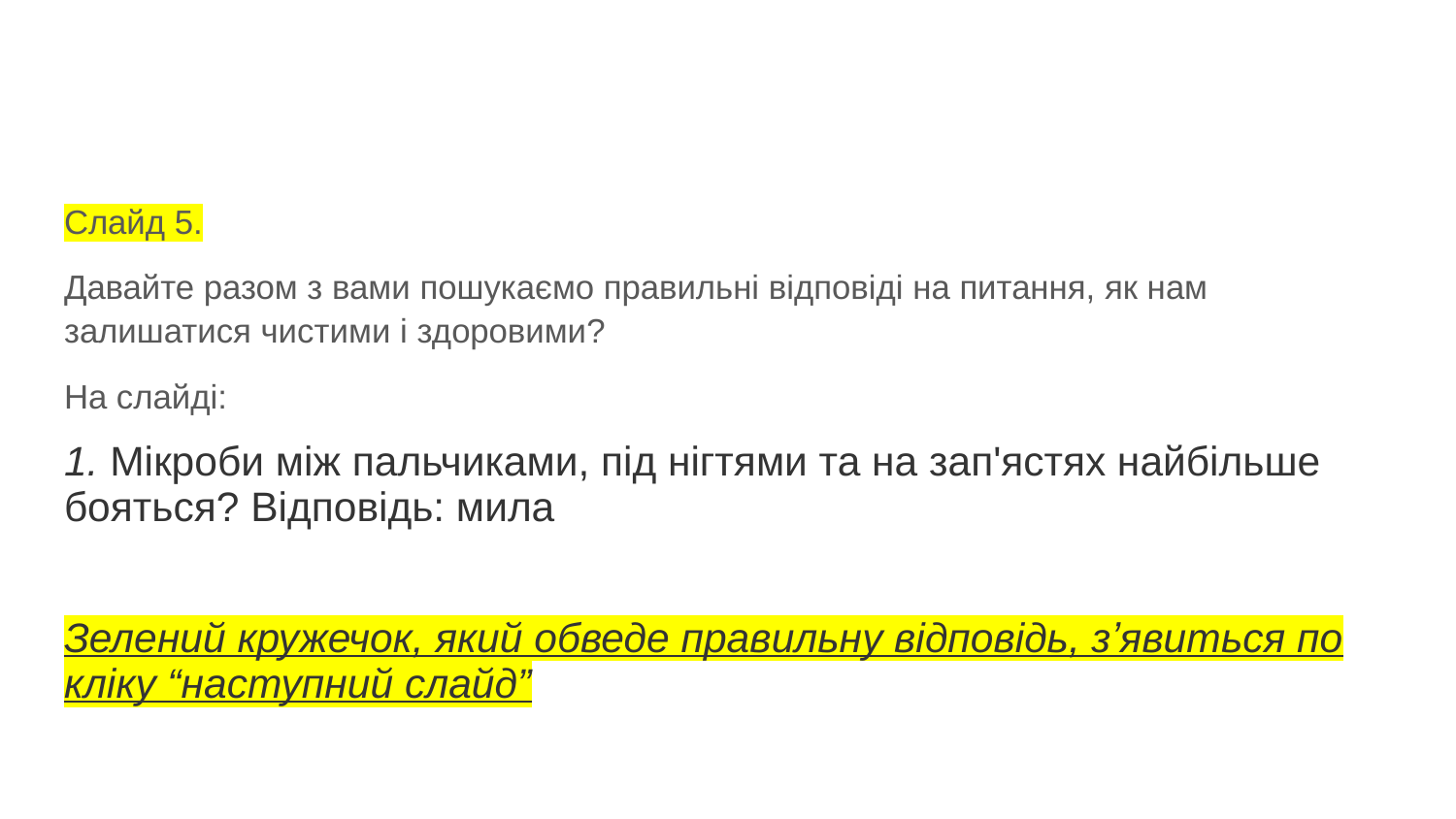

Слайд 5.
Давайте разом з вами пошукаємо правильні відповіді на питання, як нам залишатися чистими і здоровими?
На слайді:
1. Мікроби між пальчиками, під нігтями та на зап'ястях найбільше бояться? Відповідь: мила
Зелений кружечок, який обведе правильну відповідь, зʼявиться по кліку “наступний слайд”